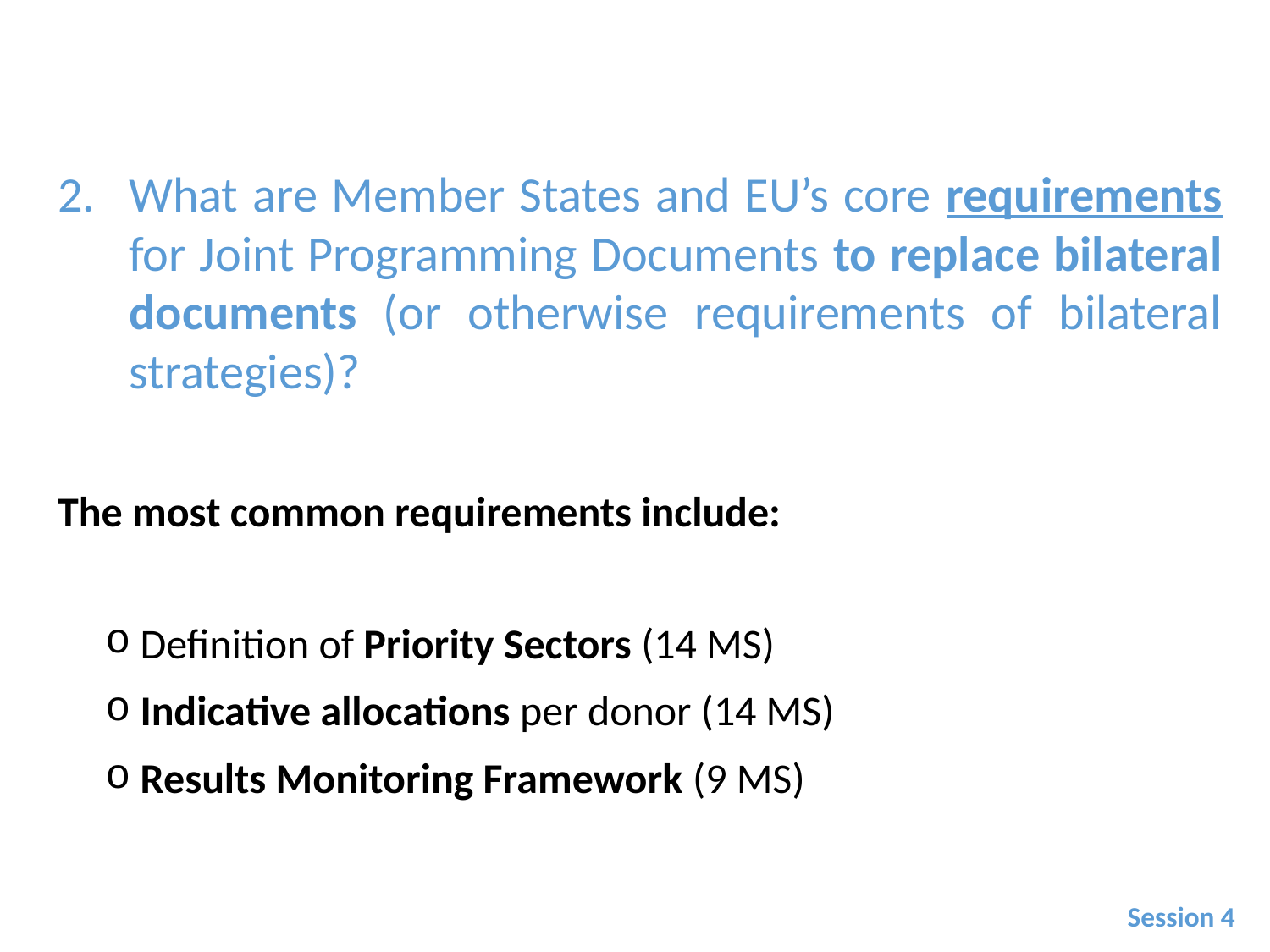

What are Member States and EU’s core requirements for Joint Programming Documents to replace bilateral documents (or otherwise requirements of bilateral strategies)?

The most common requirements include:

 Definition of Priority Sectors (14 MS)
 Indicative allocations per donor (14 MS)
 Results Monitoring Framework (9 MS)

Session 4